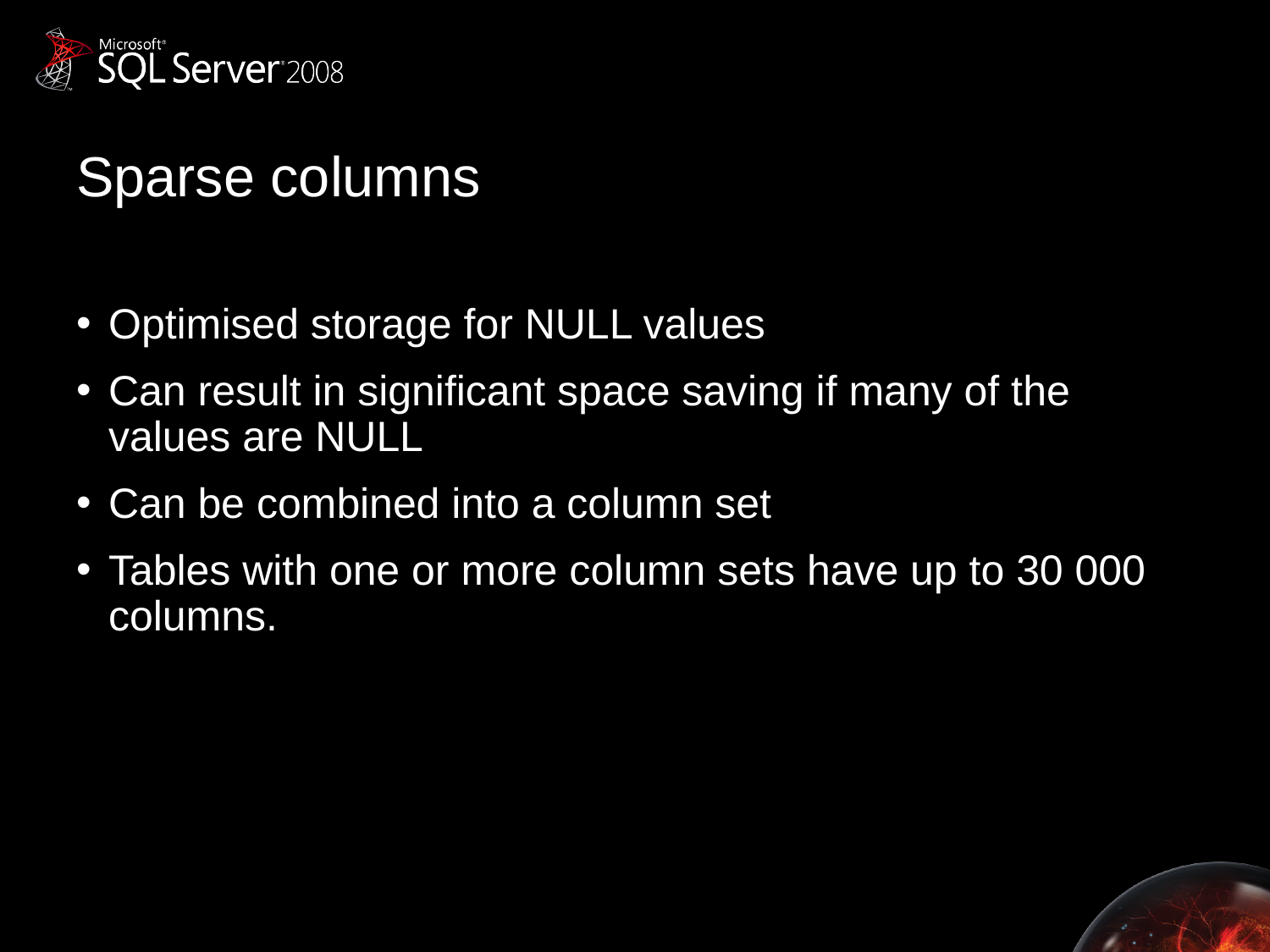

# Sparse columns
Optimised storage for NULL values
Can result in significant space saving if many of the values are NULL
Can be combined into a column set
Tables with one or more column sets have up to 30 000 columns.